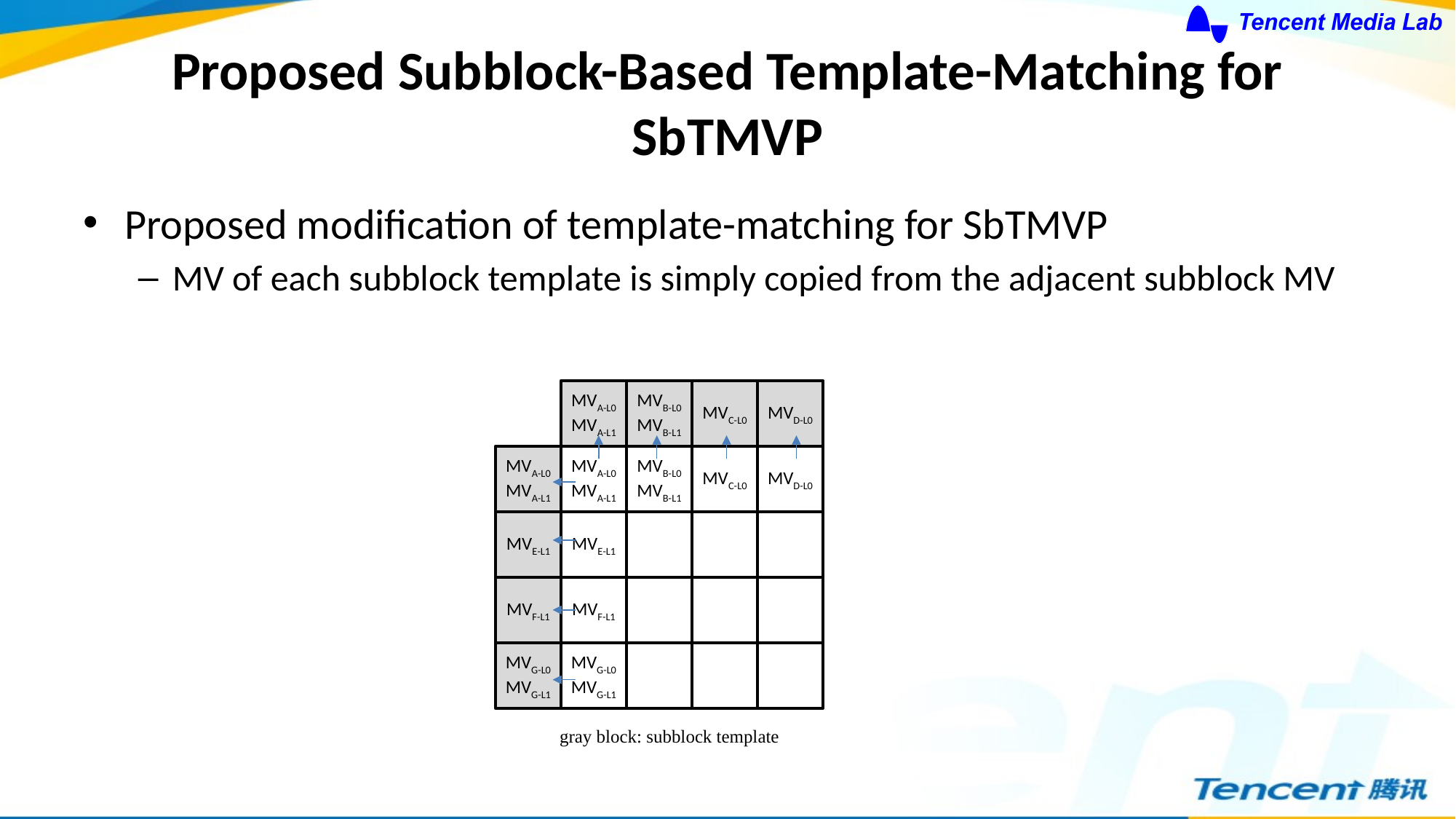

# Proposed Subblock-Based Template-Matching for SbTMVP
Proposed modification of template-matching for SbTMVP
MV of each subblock template is simply copied from the adjacent subblock MV
MVA-L0
MVA-L1
MVB-L0
MVB-L1
MVC-L0
MVD-L0
MVA-L0
MVA-L1
MVA-L0
MVA-L1
MVB-L0
MVB-L1
MVC-L0
MVD-L0
MVE-L1
MVE-L1

MVF-L1
MVF-L1

MVG-L0
MVG-L1
MVG-L0
MVG-L1

gray block: subblock template